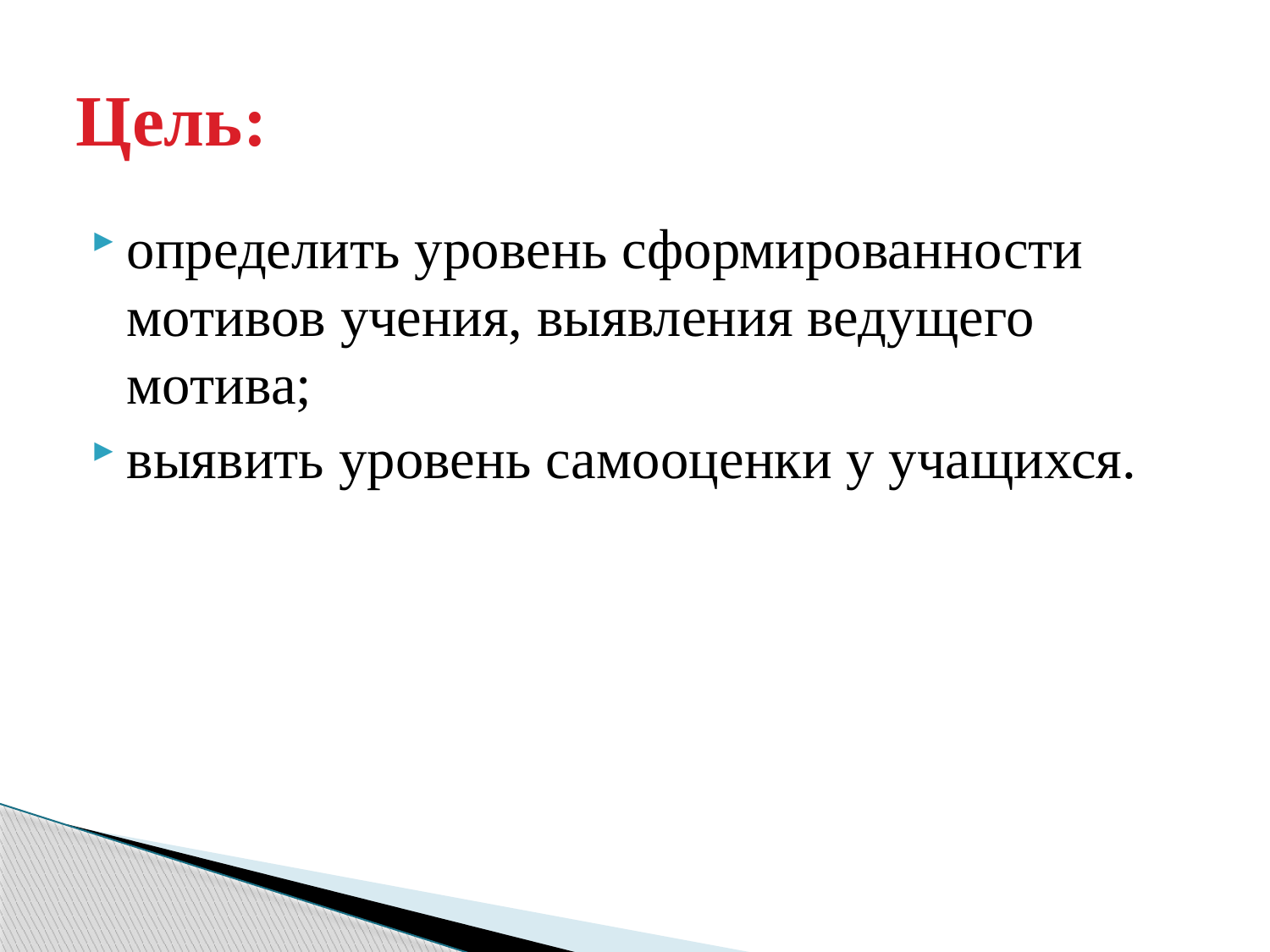

# Цель:
определить уровень сформированности мотивов учения, выявления ведущего мотива;
выявить уровень самооценки у учащихся.